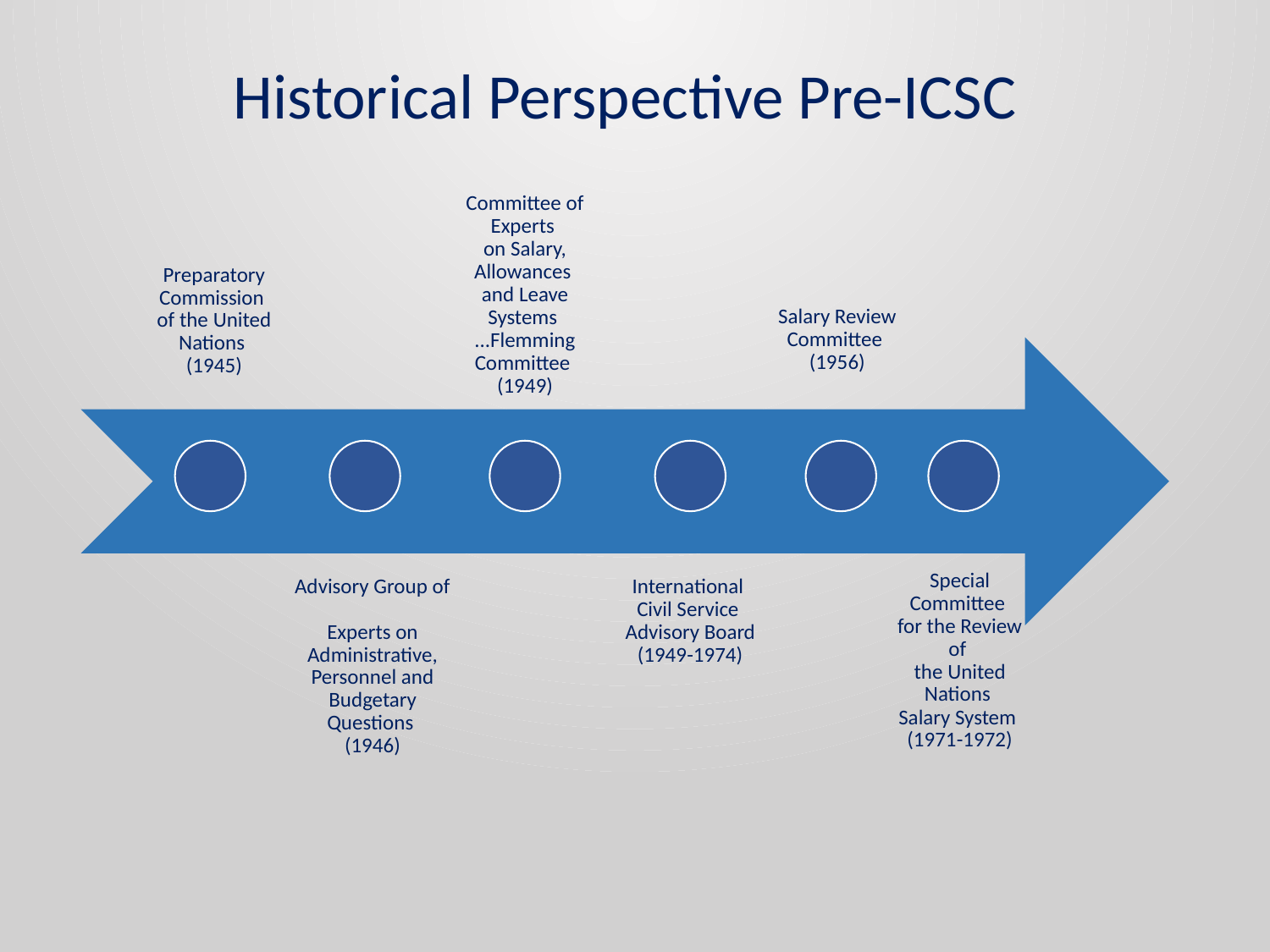

Historical Perspective Pre-ICSC
Committee of Experts
on Salary, Allowances
and Leave Systems
...Flemming Committee
(1949)
Preparatory Commission
of the United Nations
(1945)
Salary Review Committee  (1956)

Special Committee
for the Review of
the United Nations
Salary System
(1971-1972)
Advisory Group of
Experts on Administrative, Personnel and Budgetary Questions
(1946)
International
Civil Service
Advisory Board (1949-1974)